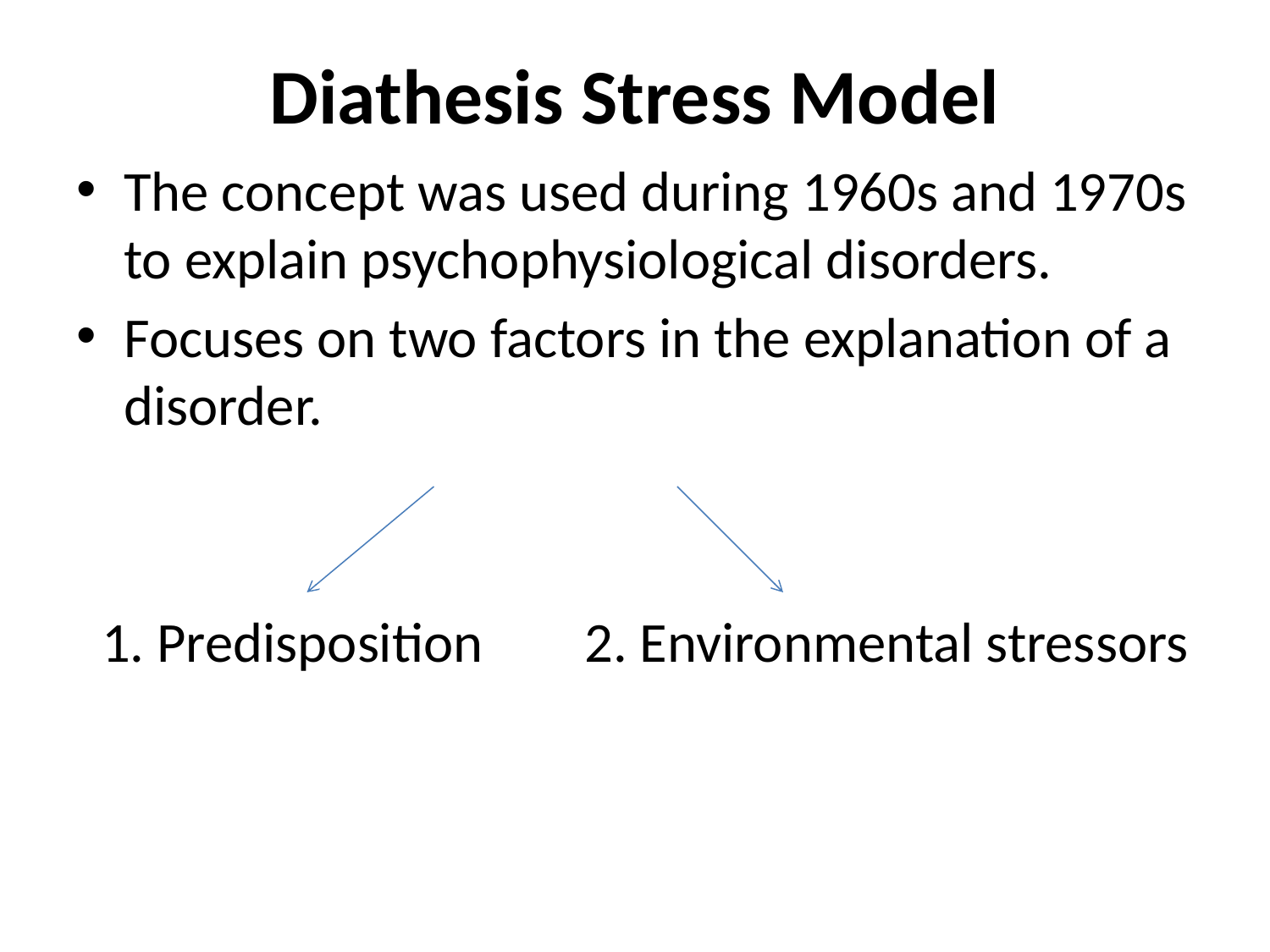

# Diathesis Stress Model
The concept was used during 1960s and 1970s to explain psychophysiological disorders.
Focuses on two factors in the explanation of a disorder.

  1. Predisposition        2. Environmental stressors